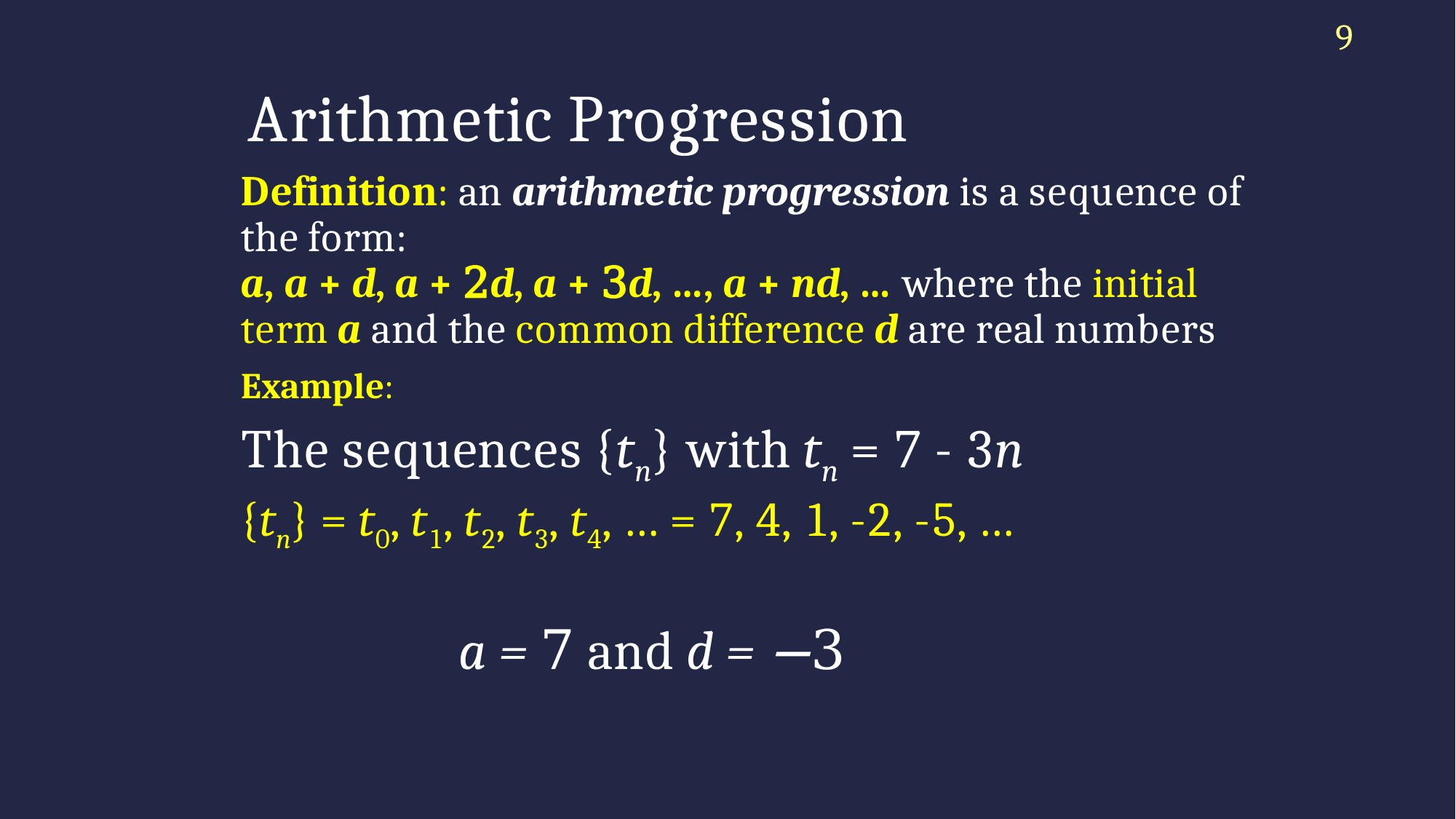

9
# Arithmetic Progression
Definition: an arithmetic progression is a sequence of the form:
a, a + d, a + 2d, a + 3d, …, a + nd, … where the initial term a and the common difference d are real numbers
Example:
The sequences {tn} with tn = 7 - 3n
{tn} = t0, t1, t2, t3, t4, … = 7, 4, 1, -2, -5, …

		a = 7 and d = −3